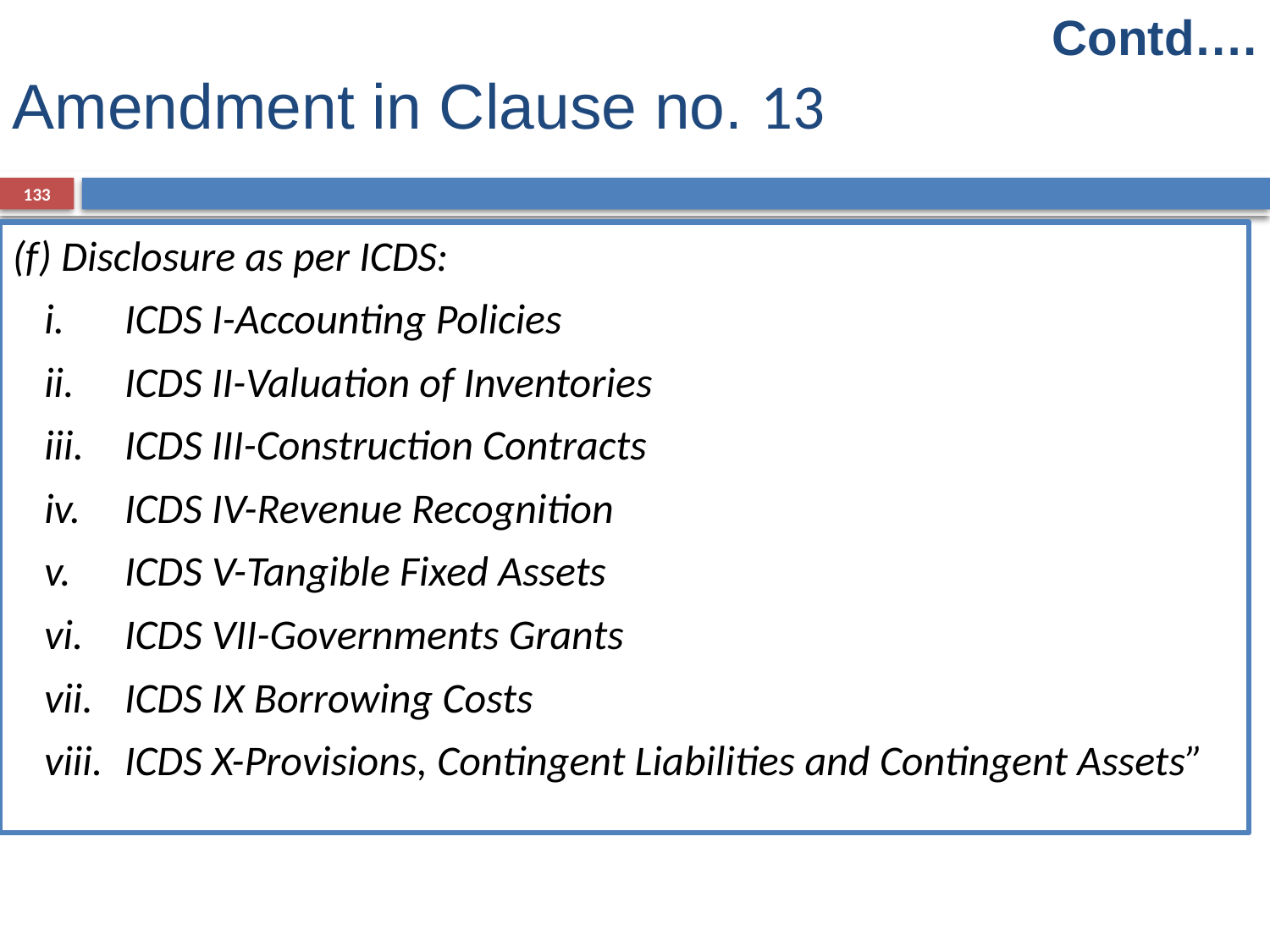

Contd….
# Amendment in Clause no. 13
133
(f) Disclosure as per ICDS:
ICDS I-Accounting Policies
ICDS II-Valuation of Inventories
ICDS III-Construction Contracts
ICDS IV-Revenue Recognition
ICDS V-Tangible Fixed Assets
ICDS VII-Governments Grants
ICDS IX Borrowing Costs
ICDS X-Provisions, Contingent Liabilities and Contingent Assets”